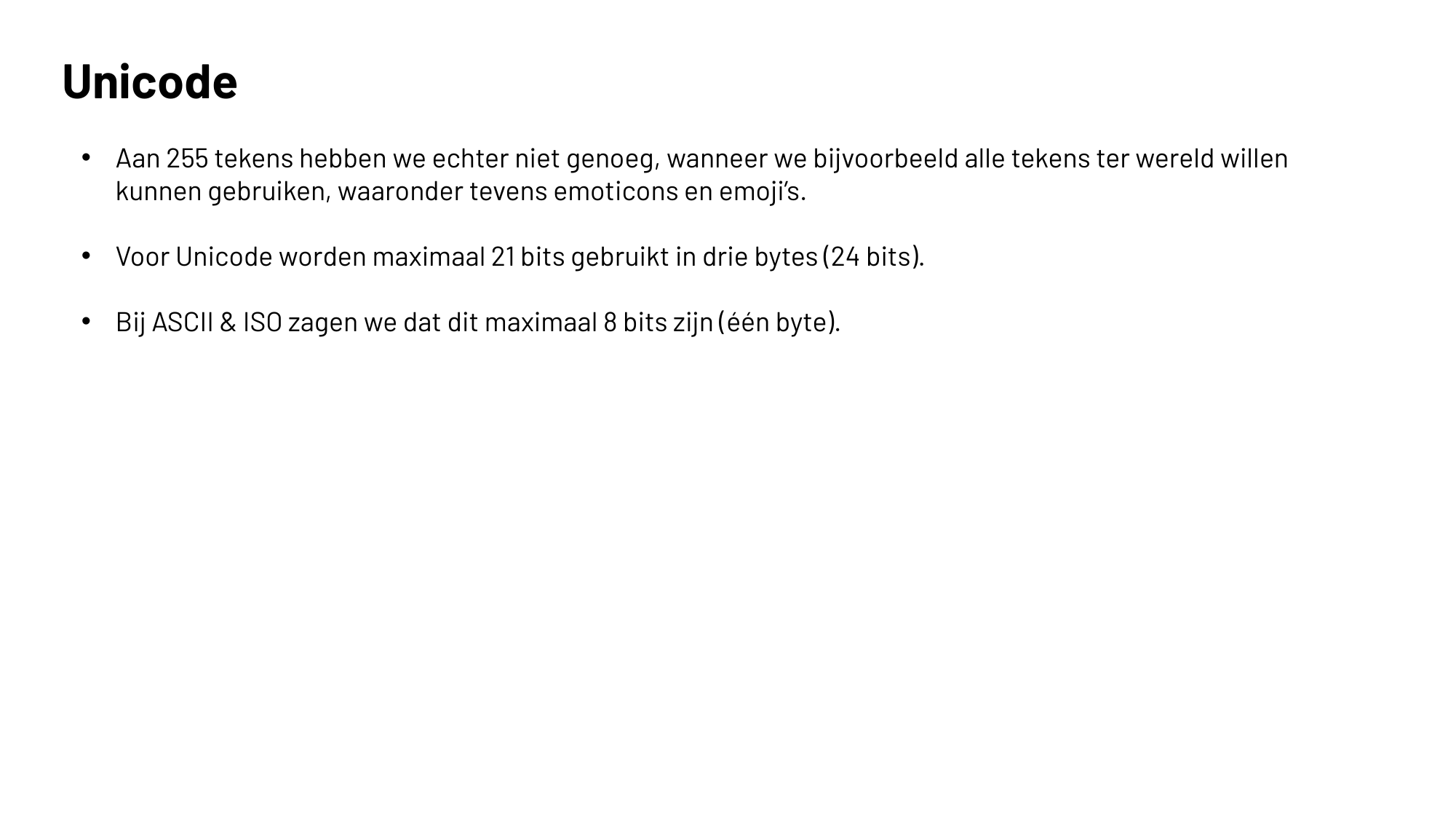

Unicode
Aan 255 tekens hebben we echter niet genoeg, wanneer we bijvoorbeeld alle tekens ter wereld willen kunnen gebruiken, waaronder tevens emoticons en emoji’s.
Voor Unicode worden maximaal 21 bits gebruikt in drie bytes (24 bits).
Bij ASCII & ISO zagen we dat dit maximaal 8 bits zijn (één byte).